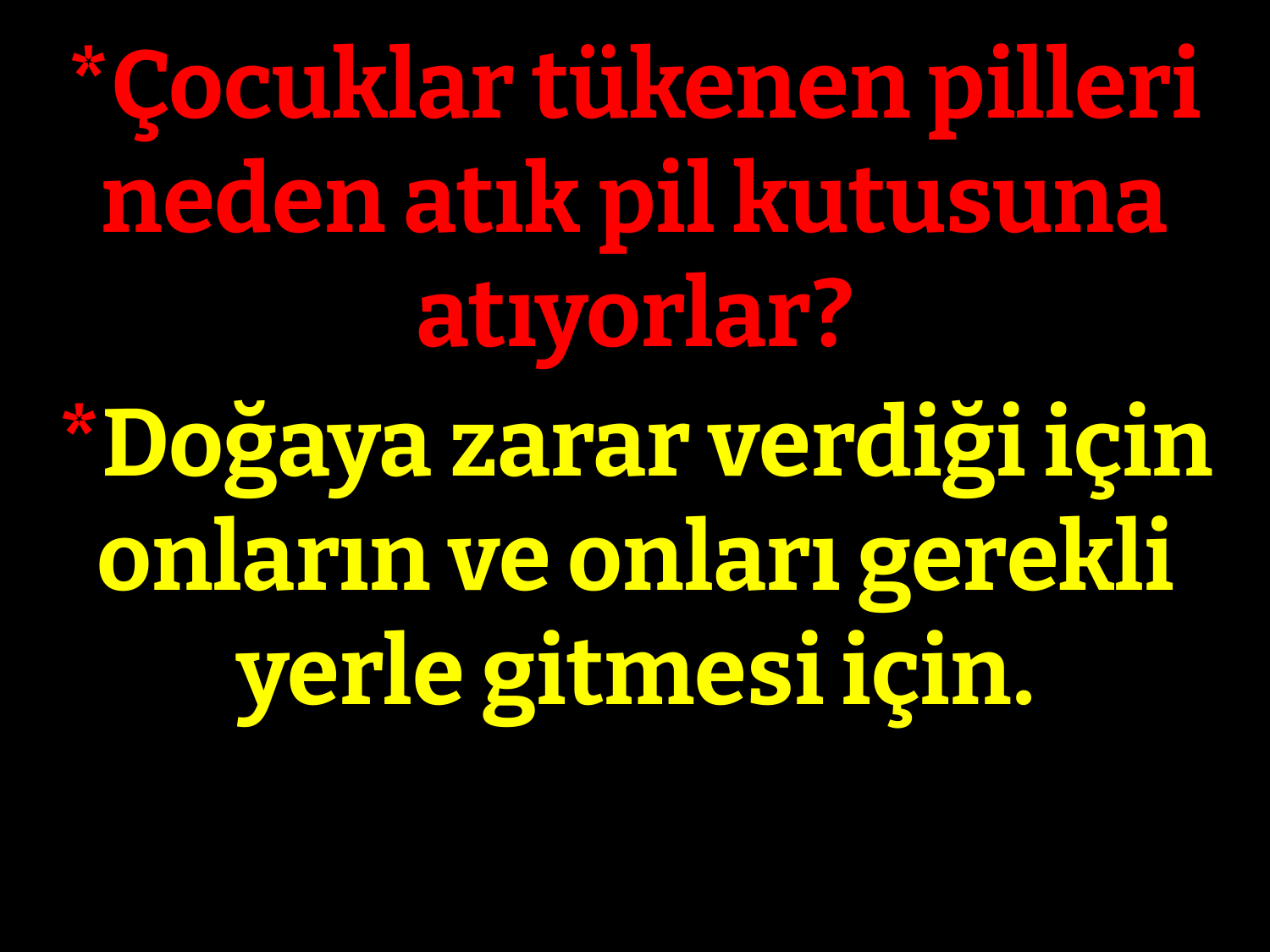

*Çocuklar tükenen pilleri neden atık pil kutusuna atıyorlar?
*Doğaya zarar verdiği için onların ve onları gerekli yerle gitmesi için.